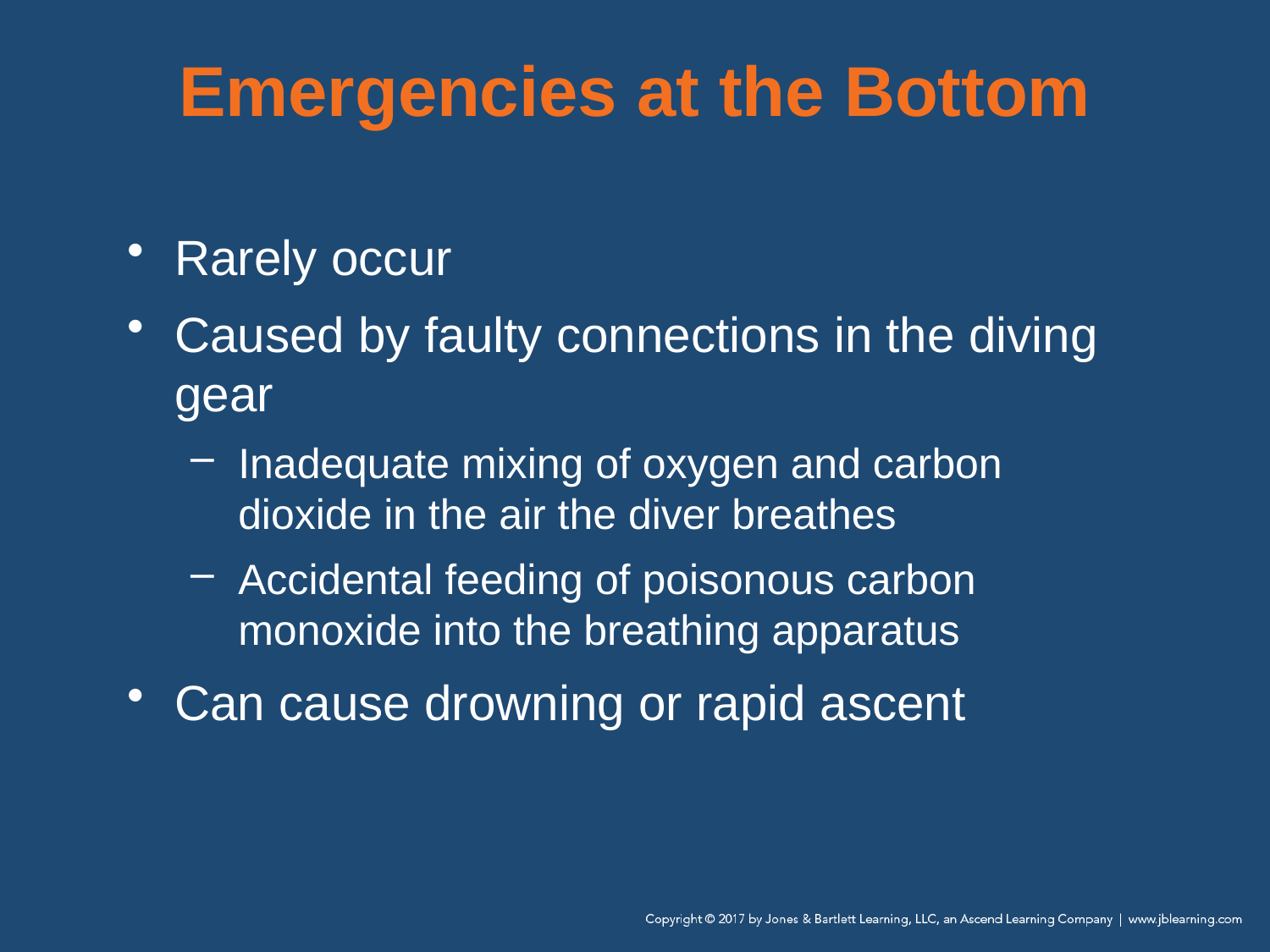

# Emergencies at the Bottom
Rarely occur
Caused by faulty connections in the diving gear
Inadequate mixing of oxygen and carbon dioxide in the air the diver breathes
Accidental feeding of poisonous carbon monoxide into the breathing apparatus
Can cause drowning or rapid ascent